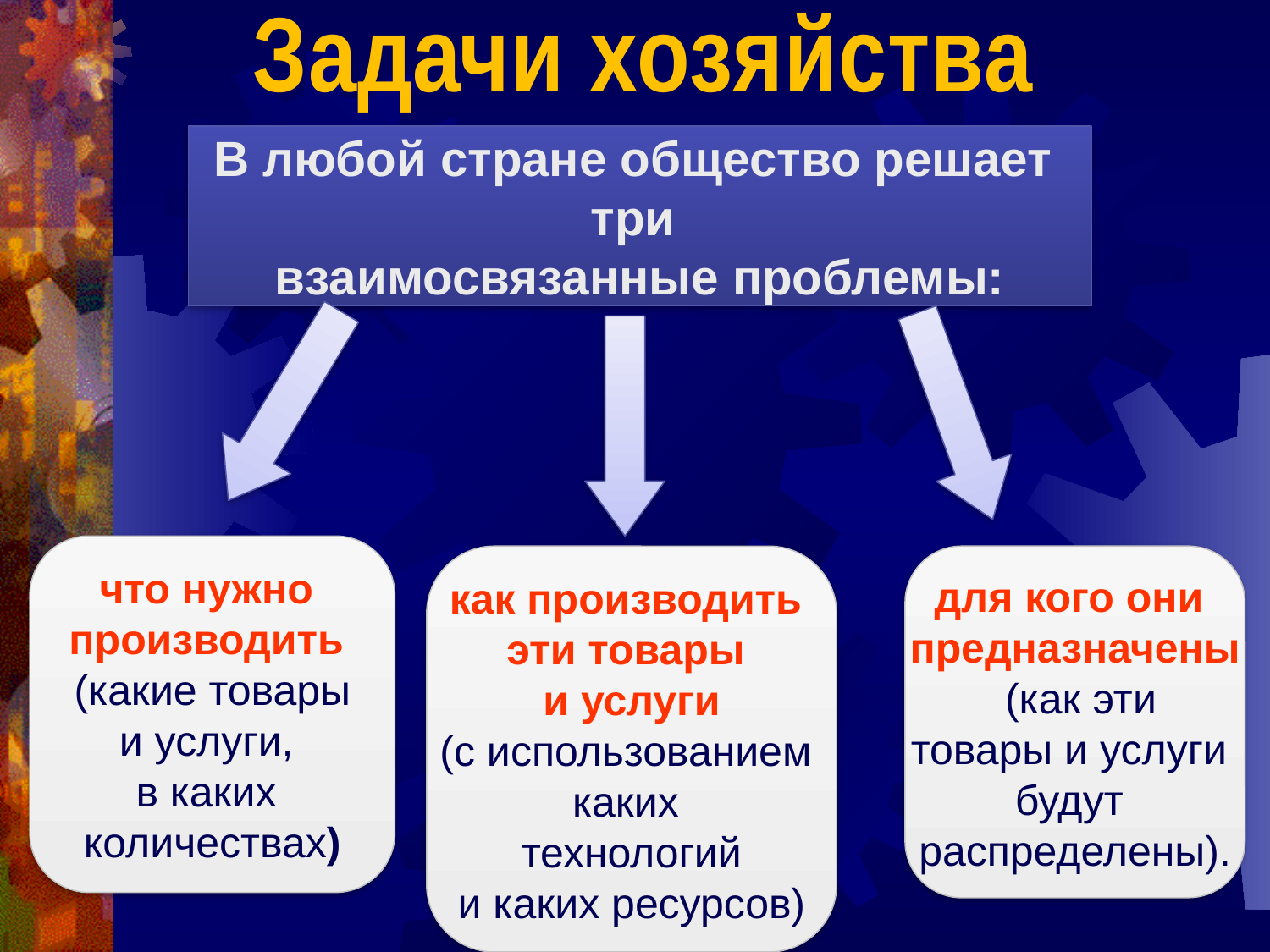

Задачи хозяйства
В любой стране общество решает
три
взаимосвязанные проблемы:

что нужно
производить
(какие товары
и услуги,
в каких
количествах)
как производить
эти товары
и услуги
(с использованием
каких
технологий
 и каких ресурсов)
для кого они
предназначены
 (как эти
товары и услуги
будут
распределены).